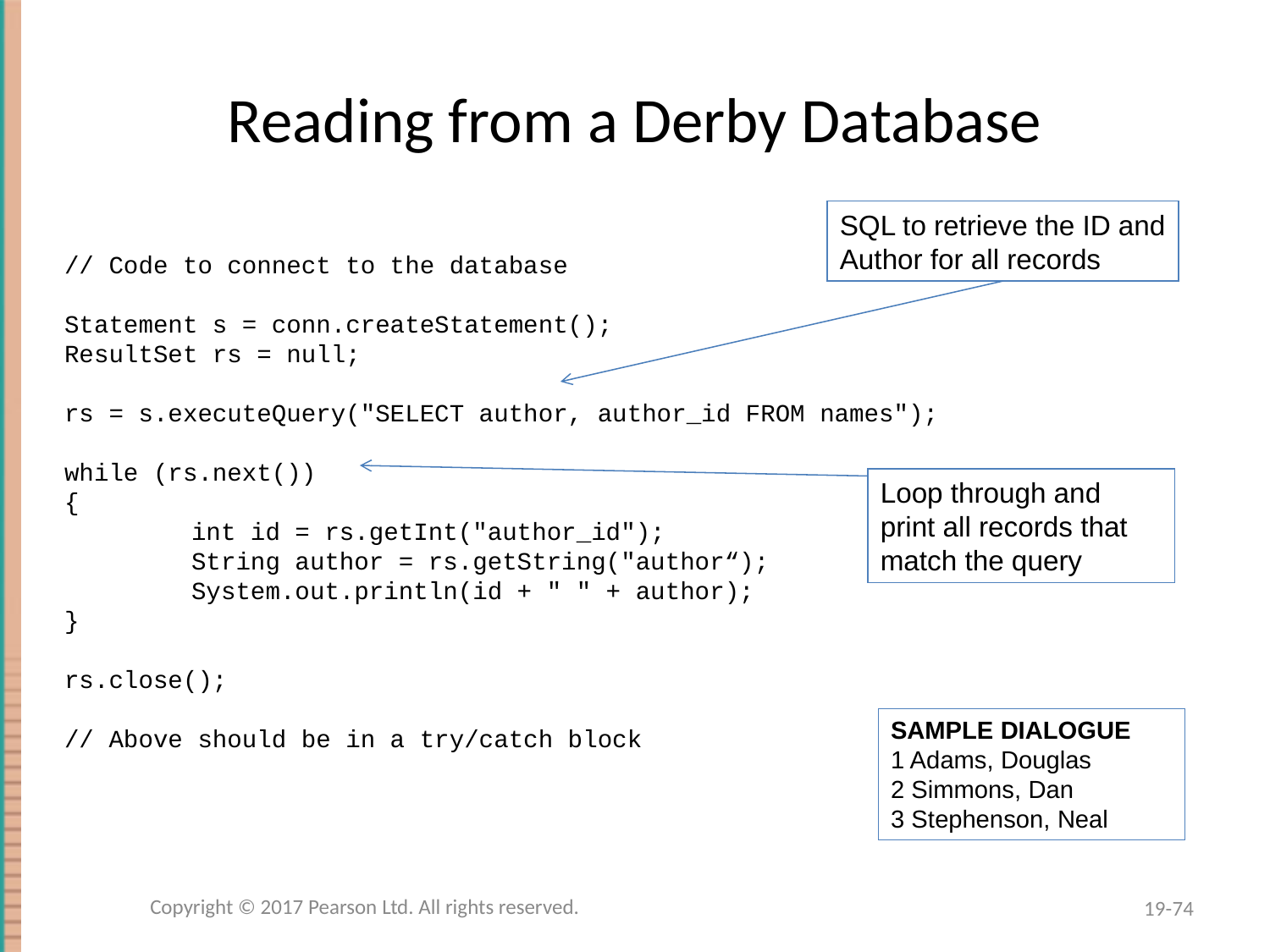

# Reading from a Derby Database
SQL to retrieve the ID and
Author for all records
// Code to connect to the database

Statement s = conn.createStatement();
ResultSet rs = null;

rs = s.executeQuery("SELECT author, author_id FROM names");

while (rs.next())
{
	int id = rs.getInt("author_id");
	String author = rs.getString("author“);
	System.out.println(id + " " + author);
}

rs.close();

// Above should be in a try/catch block
Loop through and print all records that match the query
Sample Dialogue
1 Adams, Douglas
2 Simmons, Dan
3 Stephenson, Neal
Copyright © 2017 Pearson Ltd. All rights reserved.
19-74